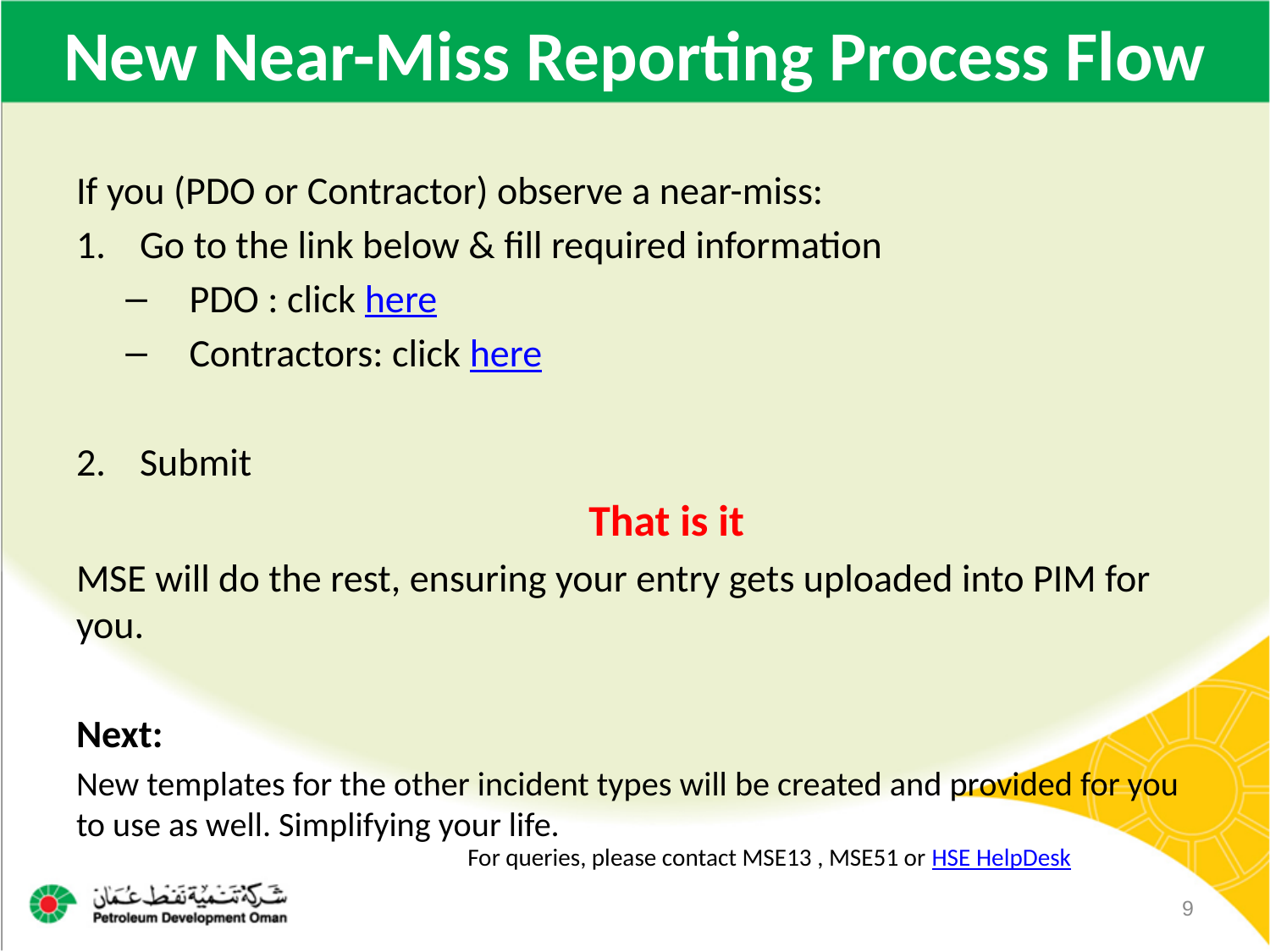

# New Near-Miss Reporting Process Flow
If you (PDO or Contractor) observe a near-miss:
Go to the link below & fill required information
PDO : click here
Contractors: click here

Submit
		That is it
MSE will do the rest, ensuring your entry gets uploaded into PIM for you.

Next:
New templates for the other incident types will be created and provided for you to use as well. Simplifying your life.

For queries, please contact MSE13 , MSE51 or HSE HelpDesk
9